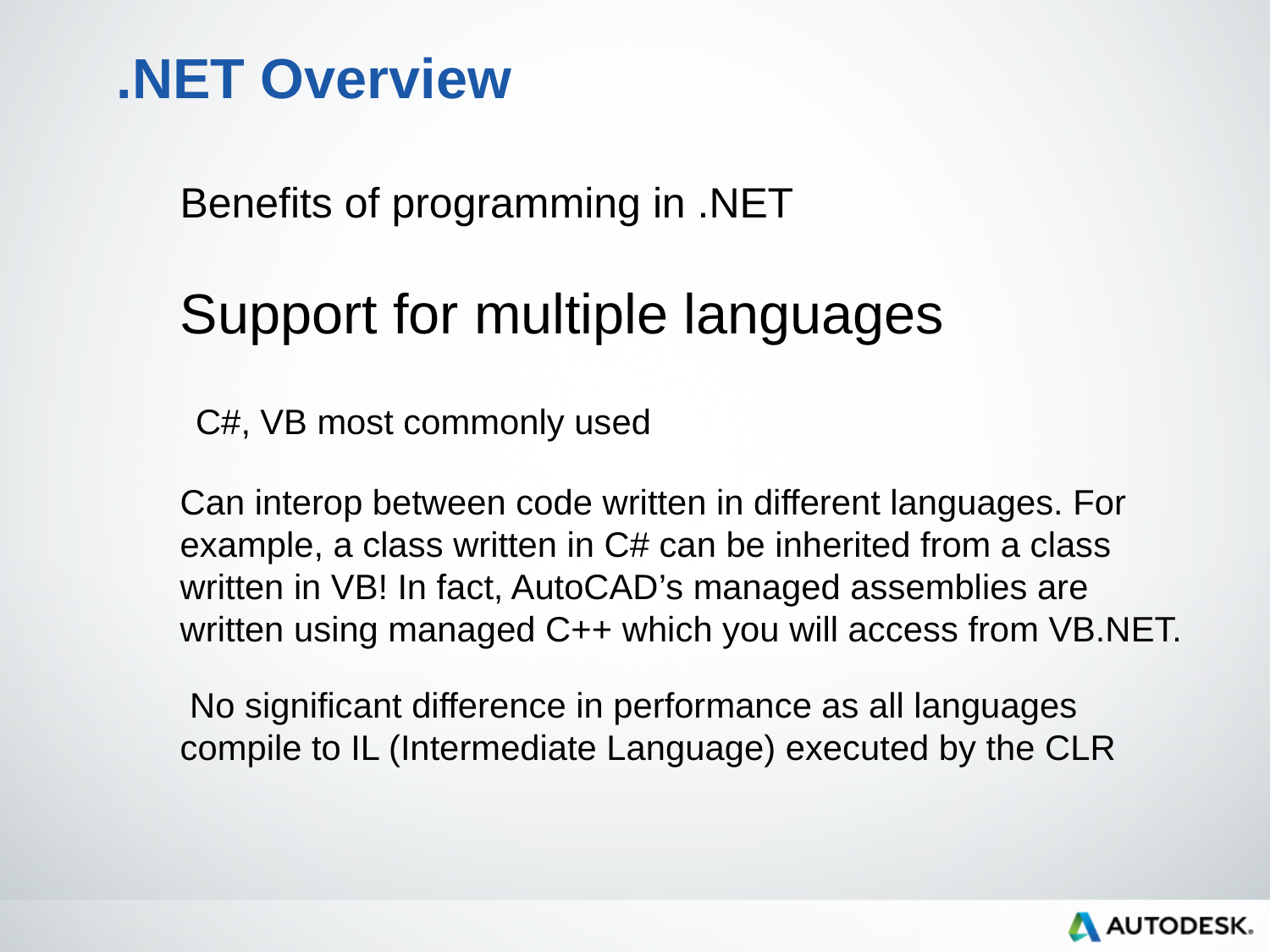

.NET Overview
Benefits of programming in .NET

Support for multiple languages

 C#, VB most commonly used

Can interop between code written in different languages. For example, a class written in C# can be inherited from a class written in VB! In fact, AutoCAD’s managed assemblies are written using managed C++ which you will access from VB.NET.

 No significant difference in performance as all languages compile to IL (Intermediate Language) executed by the CLR